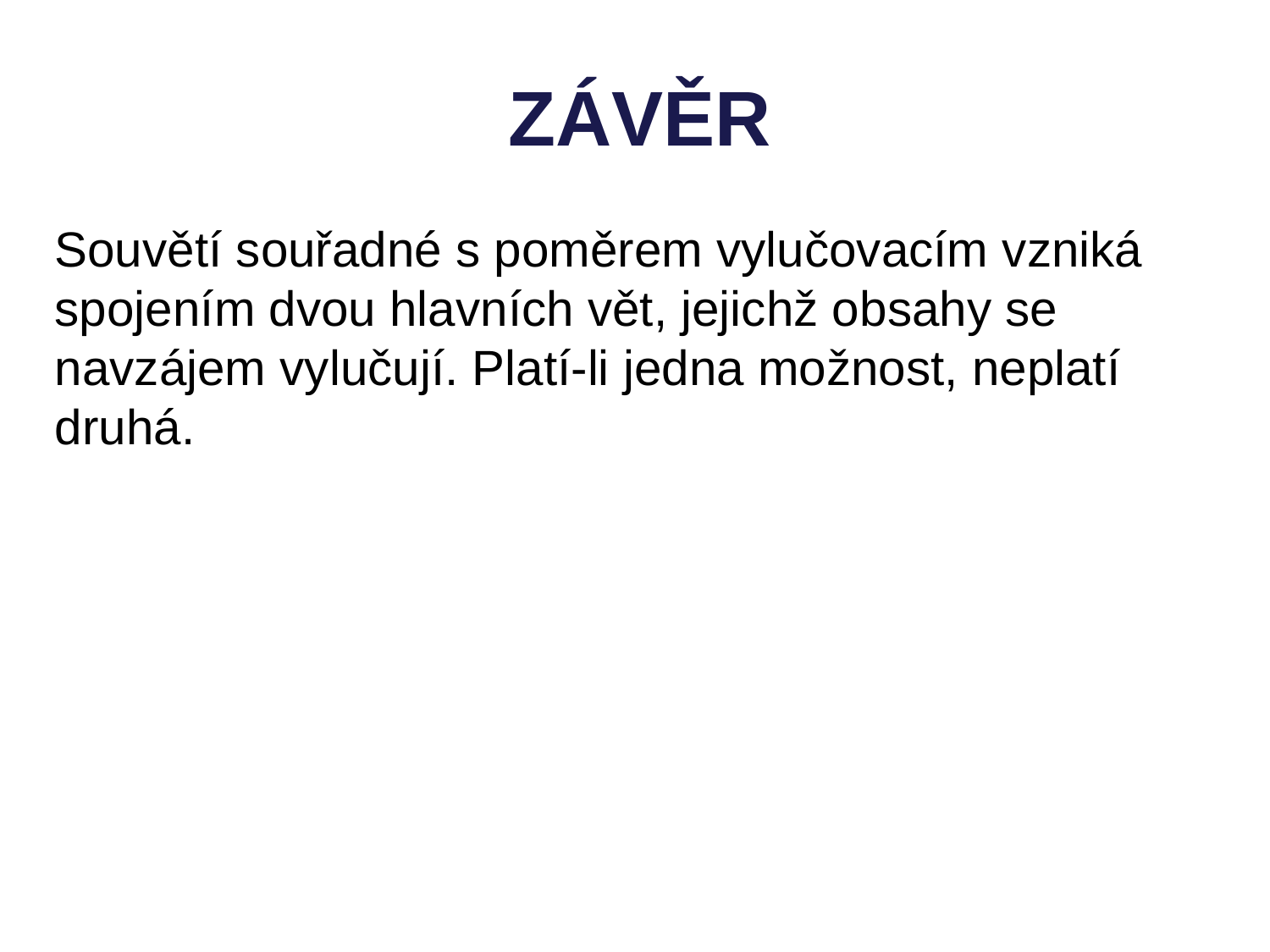

ZÁVĚR
Souvětí souřadné s poměrem vylučovacím vzniká spojením dvou hlavních vět, jejichž obsahy se navzájem vylučují. Platí-li jedna možnost, neplatí druhá.